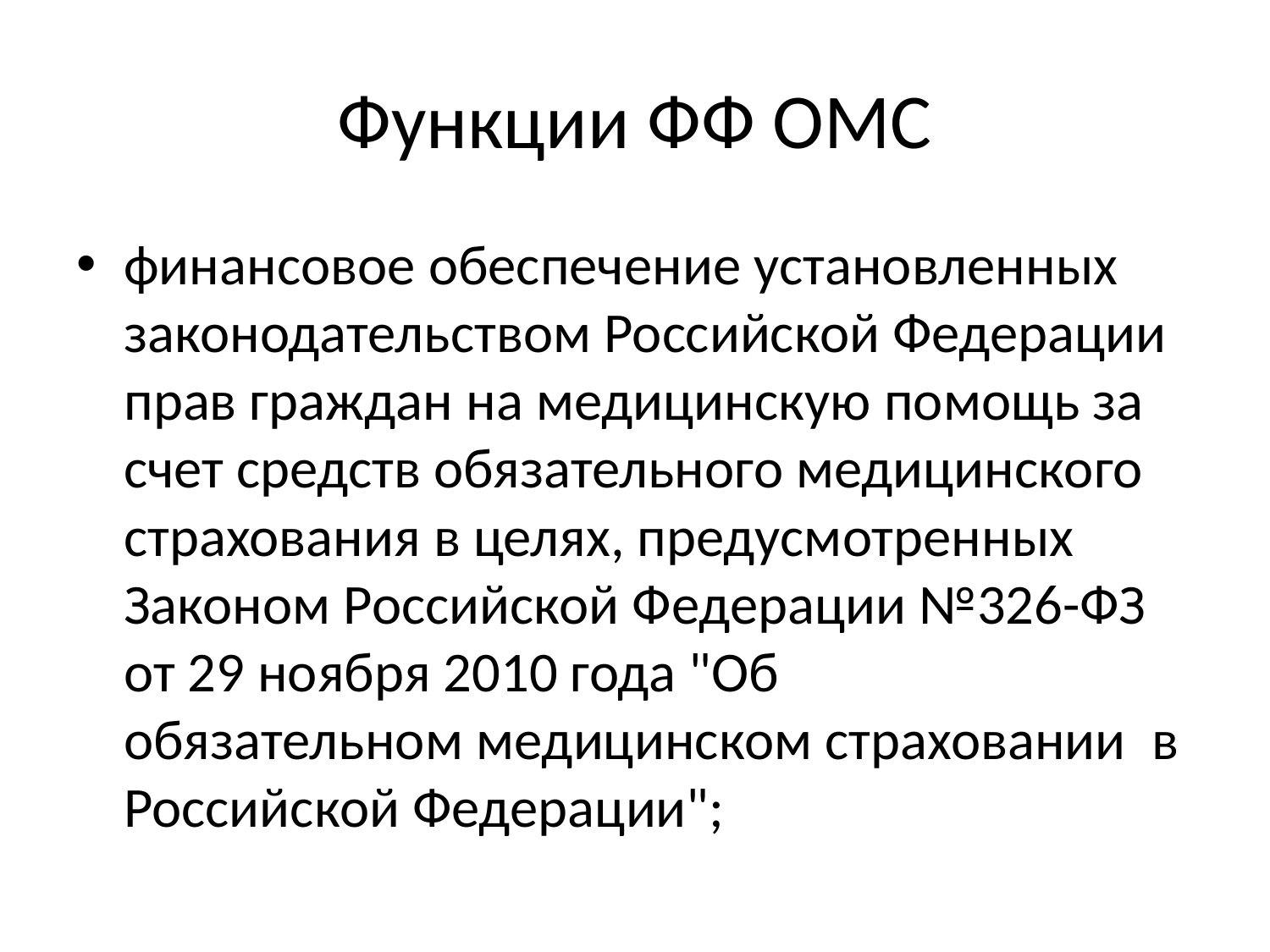

# Функции ФФ ОМС
финансовое обеспечение установленных законодательством Российской Федерации прав граждан на медицинскую помощь за счет средств обязательного медицинского страхования в целях, предусмотренных Законом Российской Федерации №326-ФЗ от 29 ноября 2010 года "Об обязательном медицинском страховании  в Российской Федерации";